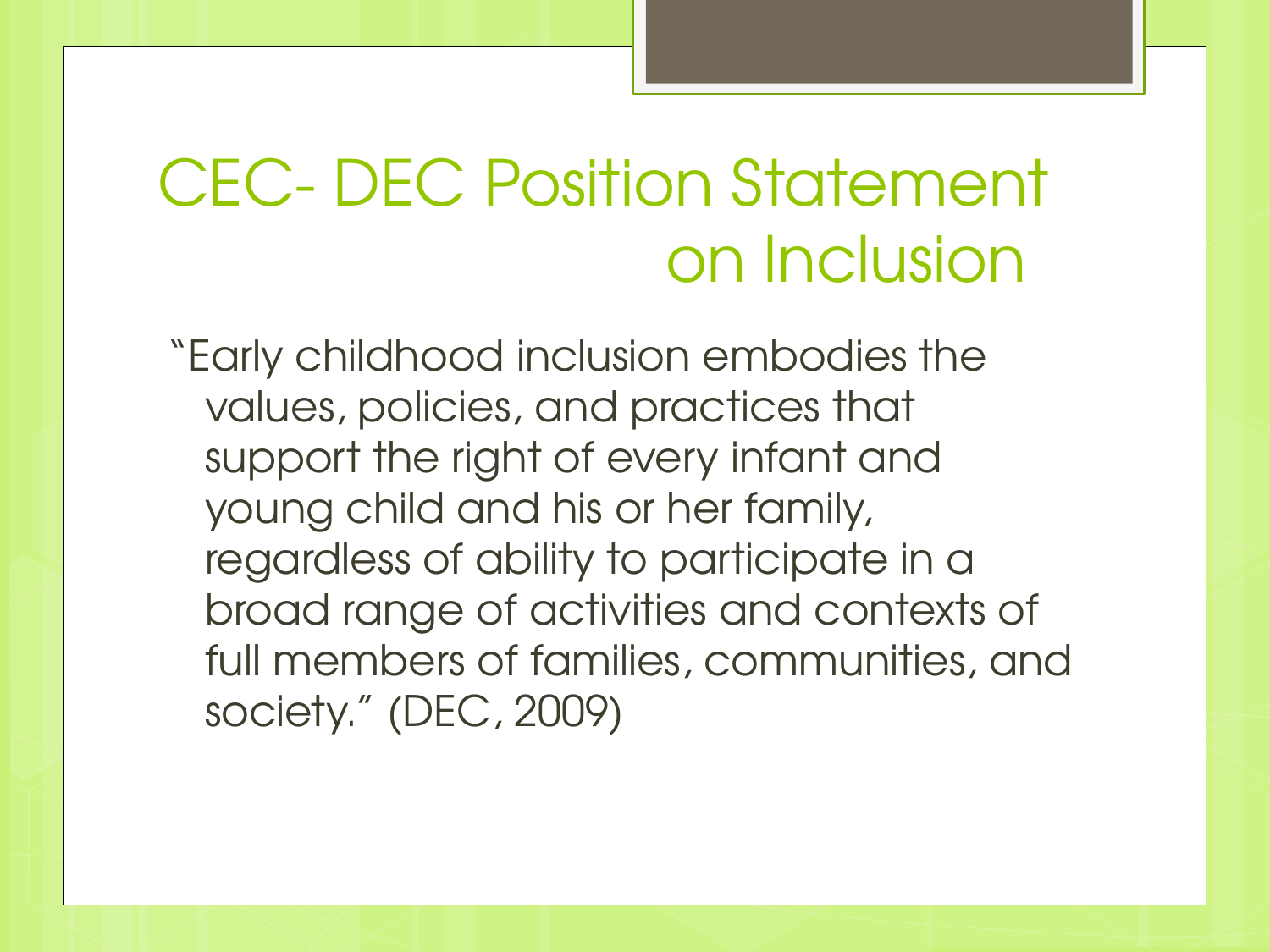

# CEC- DEC Position Statement on Inclusion
“Early childhood inclusion embodies the values, policies, and practices that support the right of every infant and young child and his or her family, regardless of ability to participate in a broad range of activities and contexts of full members of families, communities, and society.” (DEC, 2009)